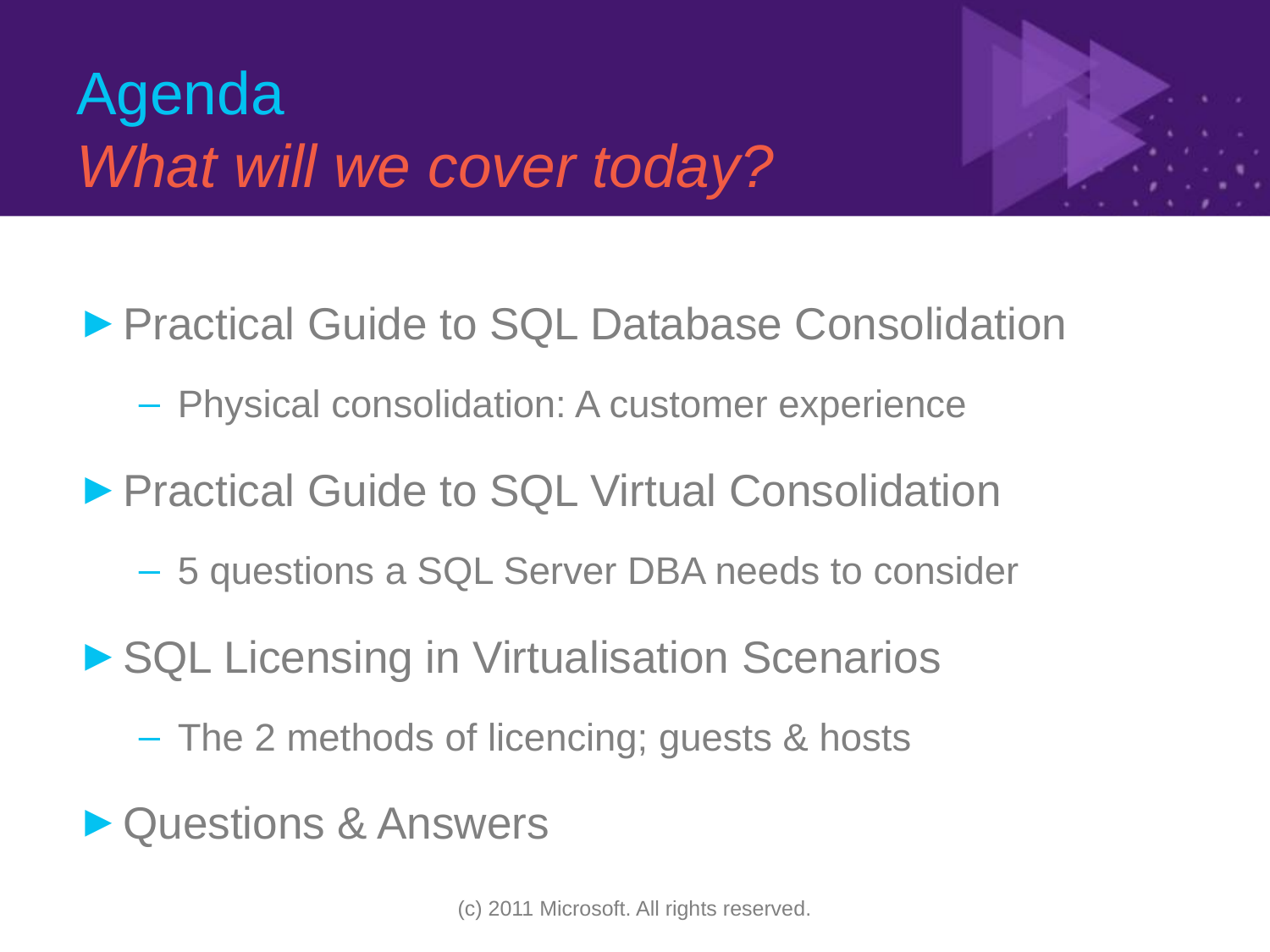

# Agenda What will we cover today?
Practical Guide to SQL Database Consolidation
Physical consolidation: A customer experience
Practical Guide to SQL Virtual Consolidation
5 questions a SQL Server DBA needs to consider
SQL Licensing in Virtualisation Scenarios
The 2 methods of licencing; guests & hosts
Questions & Answers
(c) 2011 Microsoft. All rights reserved.